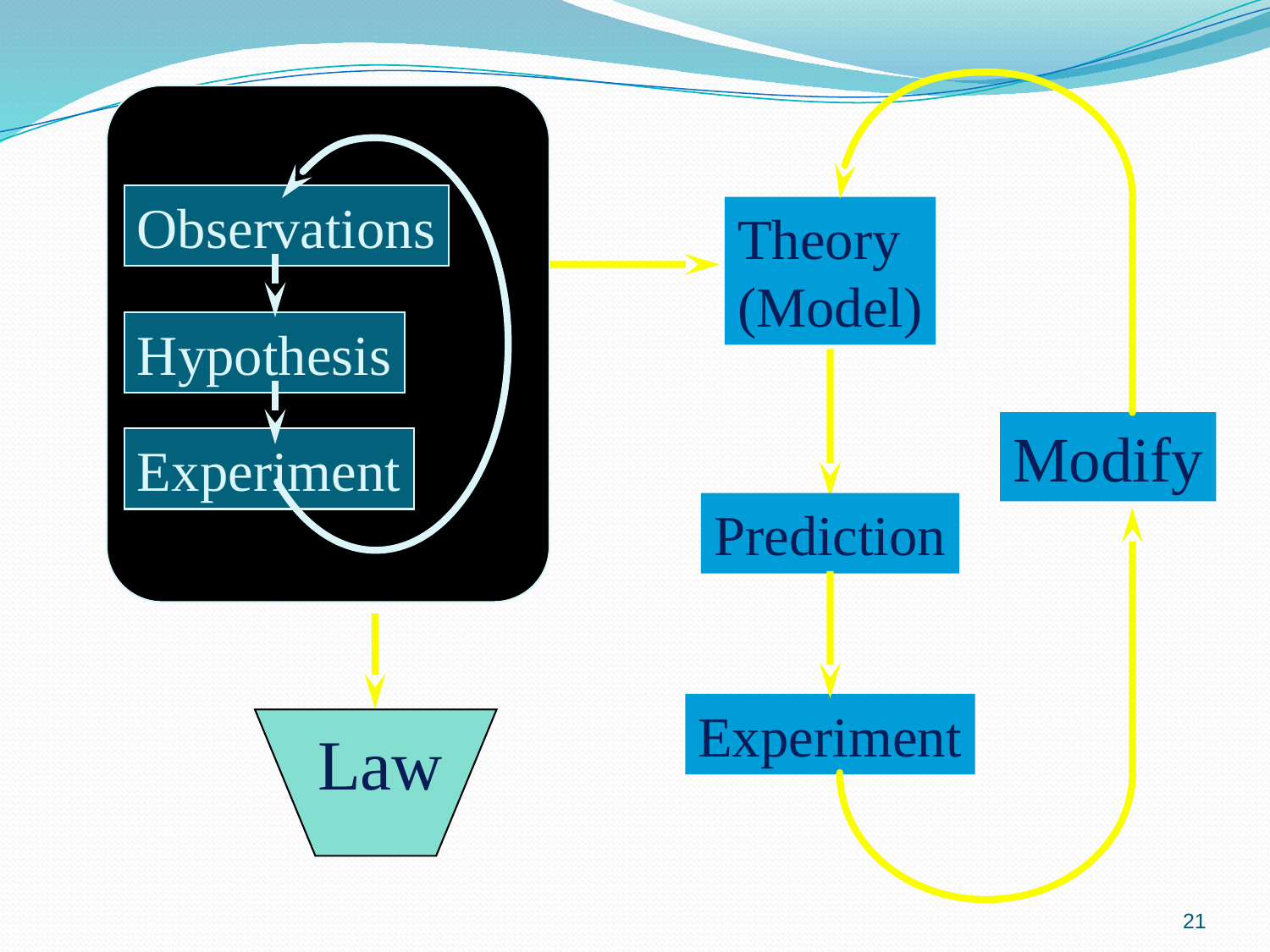

Observations
Theory
(Model)

Hypothesis

Prediction

Modify

Experiment

Experiment

Law

21